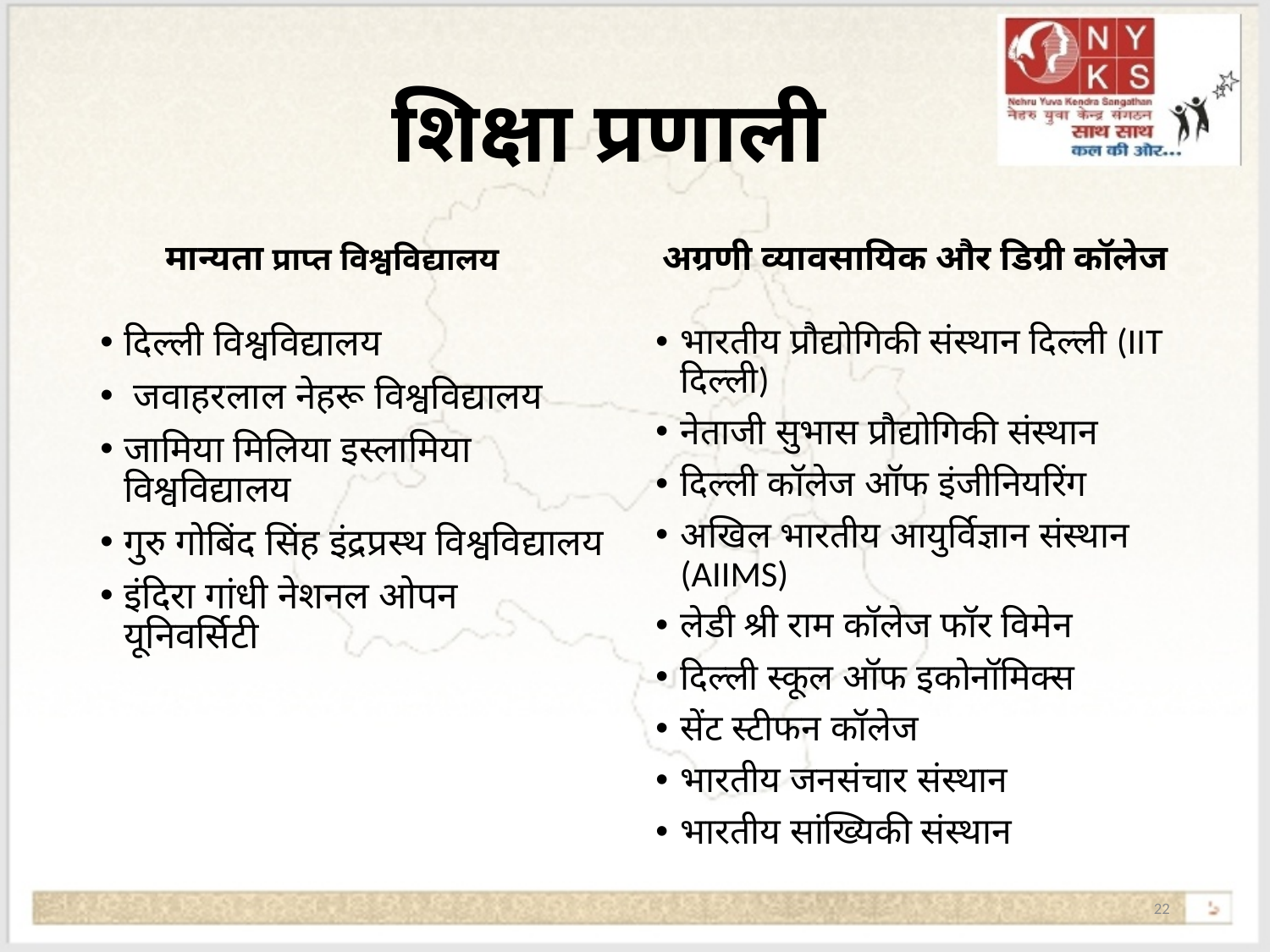

# शिक्षा प्रणाली
मान्यता प्राप्त विश्वविद्यालय
अग्रणी व्यावसायिक और डिग्री कॉलेज
दिल्ली विश्वविद्यालय
 जवाहरलाल नेहरू विश्वविद्यालय
जामिया मिलिया इस्लामिया विश्वविद्यालय
गुरु गोबिंद सिंह इंद्रप्रस्थ विश्वविद्यालय
इंदिरा गांधी नेशनल ओपन यूनिवर्सिटी
भारतीय प्रौद्योगिकी संस्थान दिल्ली (IIT दिल्ली)
नेताजी सुभास प्रौद्योगिकी संस्थान
दिल्ली कॉलेज ऑफ इंजीनियरिंग
अखिल भारतीय आयुर्विज्ञान संस्थान (AIIMS)
लेडी श्री राम कॉलेज फॉर विमेन
दिल्ली स्कूल ऑफ इकोनॉमिक्स
सेंट स्टीफन कॉलेज
भारतीय जनसंचार संस्थान
भारतीय सांख्यिकी संस्थान
22